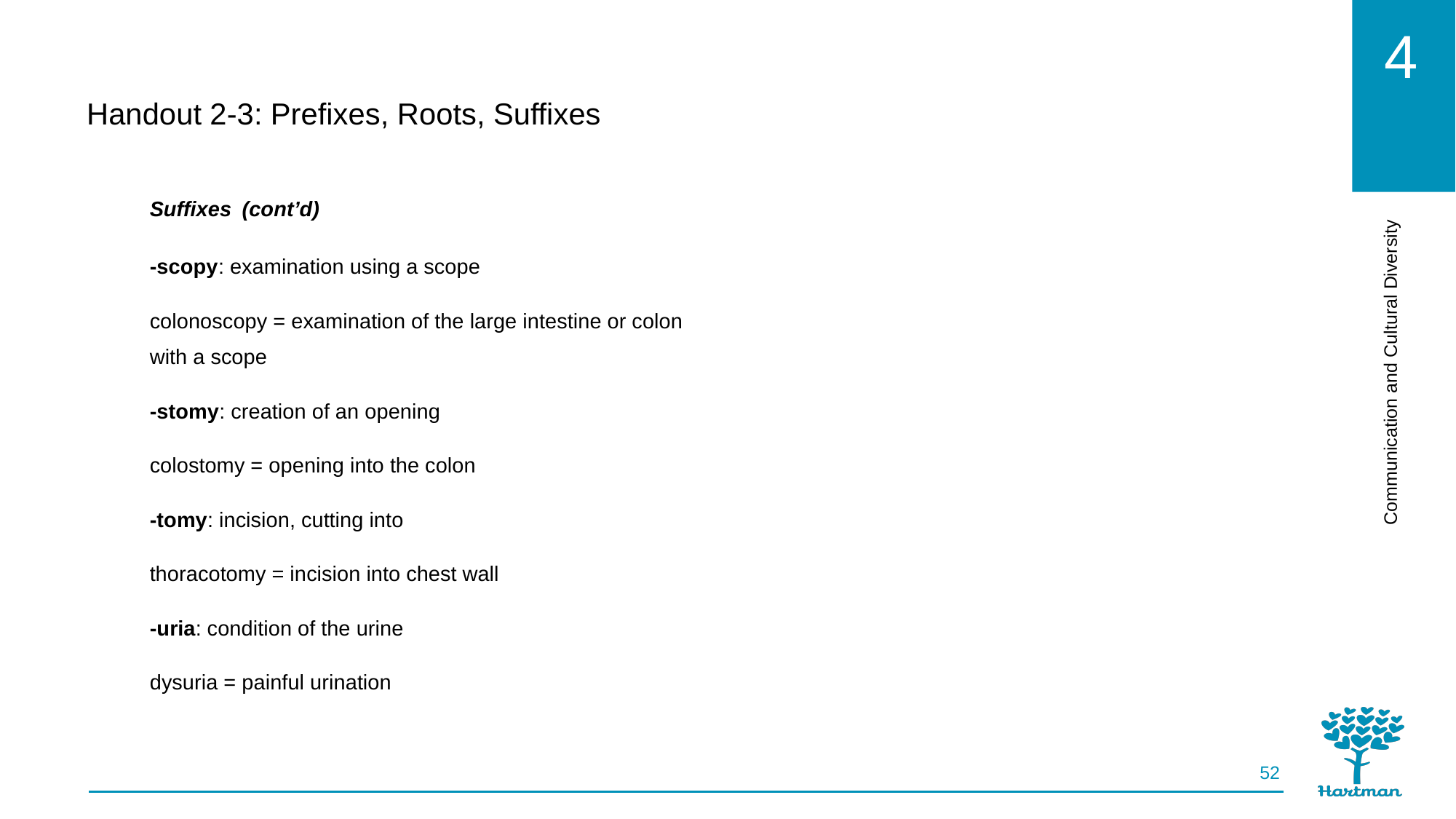

Handout 2-3: Prefixes, Roots, Suffixes
Suffixes (cont’d)
-scopy: examination using a scope
colonoscopy = examination of the large intestine or colon with a scope
-stomy: creation of an opening
colostomy = opening into the colon
-tomy: incision, cutting into
thoracotomy = incision into chest wall
-uria: condition of the urine
dysuria = painful urination

52